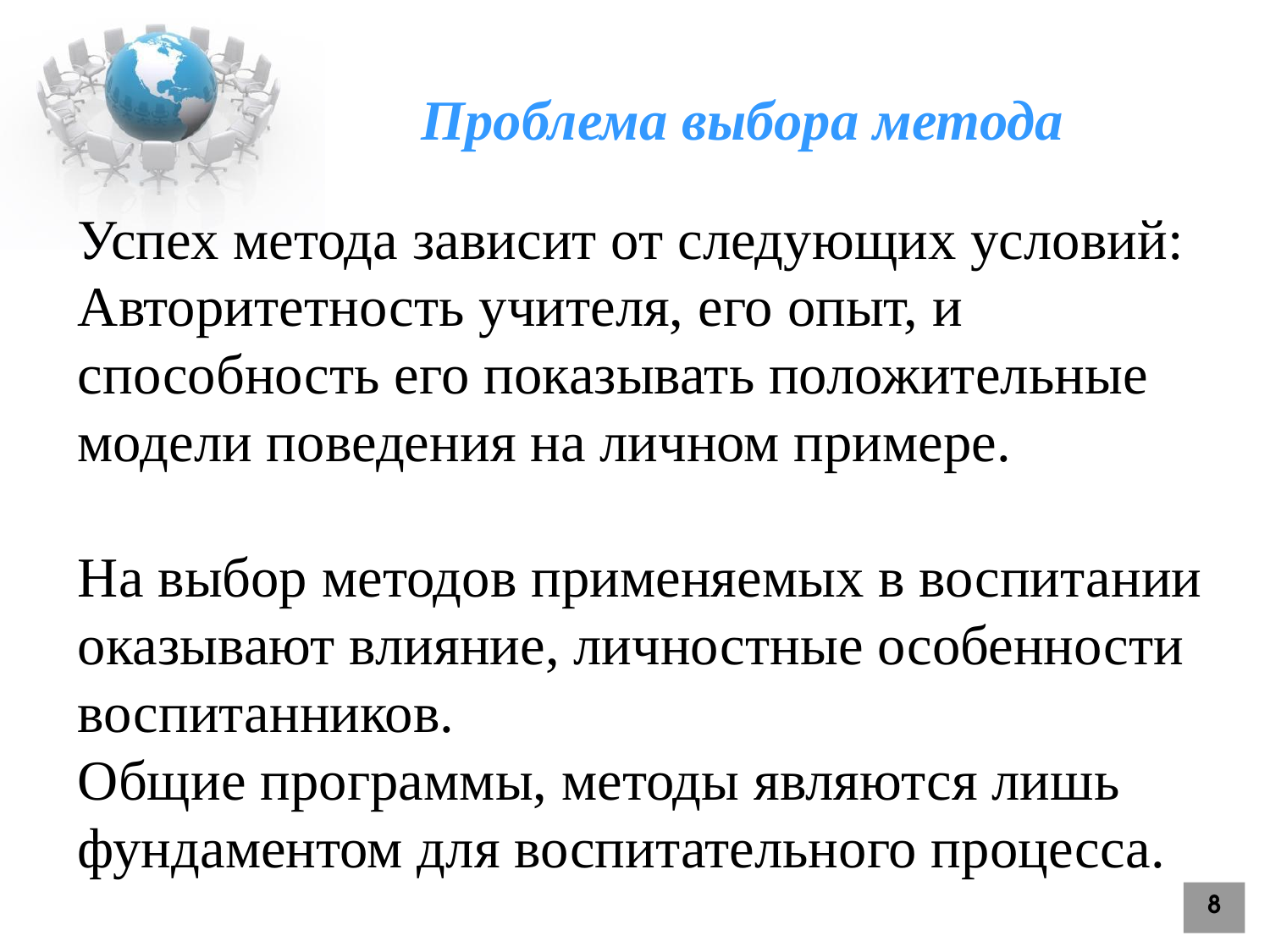

# Проблема выбора метода
Успех метода зависит от следующих условий: Авторитетность учителя, его опыт, и способность его показывать положительные модели поведения на личном примере.
На выбор методов применяемых в воспитании оказывают влияние, личностные особенности воспитанников.
Общие программы, методы являются лишь фундаментом для воспитательного процесса.
8